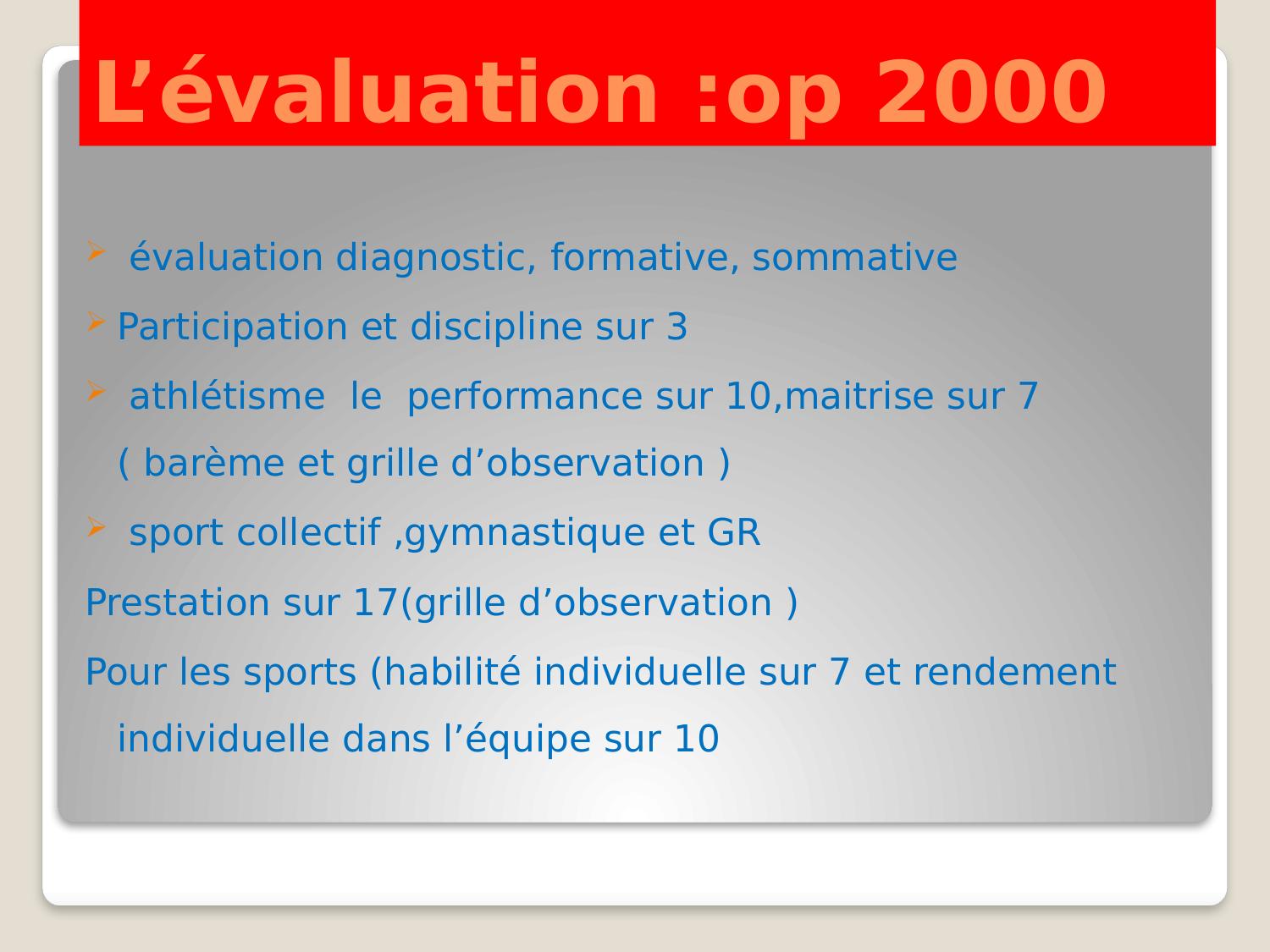

# L’évaluation :op 2000
 évaluation diagnostic, formative, sommative
Participation et discipline sur 3
 athlétisme  le  performance sur 10,maitrise sur 7 ( barème et grille d’observation )
 sport collectif ,gymnastique et GR
Prestation sur 17(grille d’observation )
Pour les sports (habilité individuelle sur 7 et rendement individuelle dans l’équipe sur 10